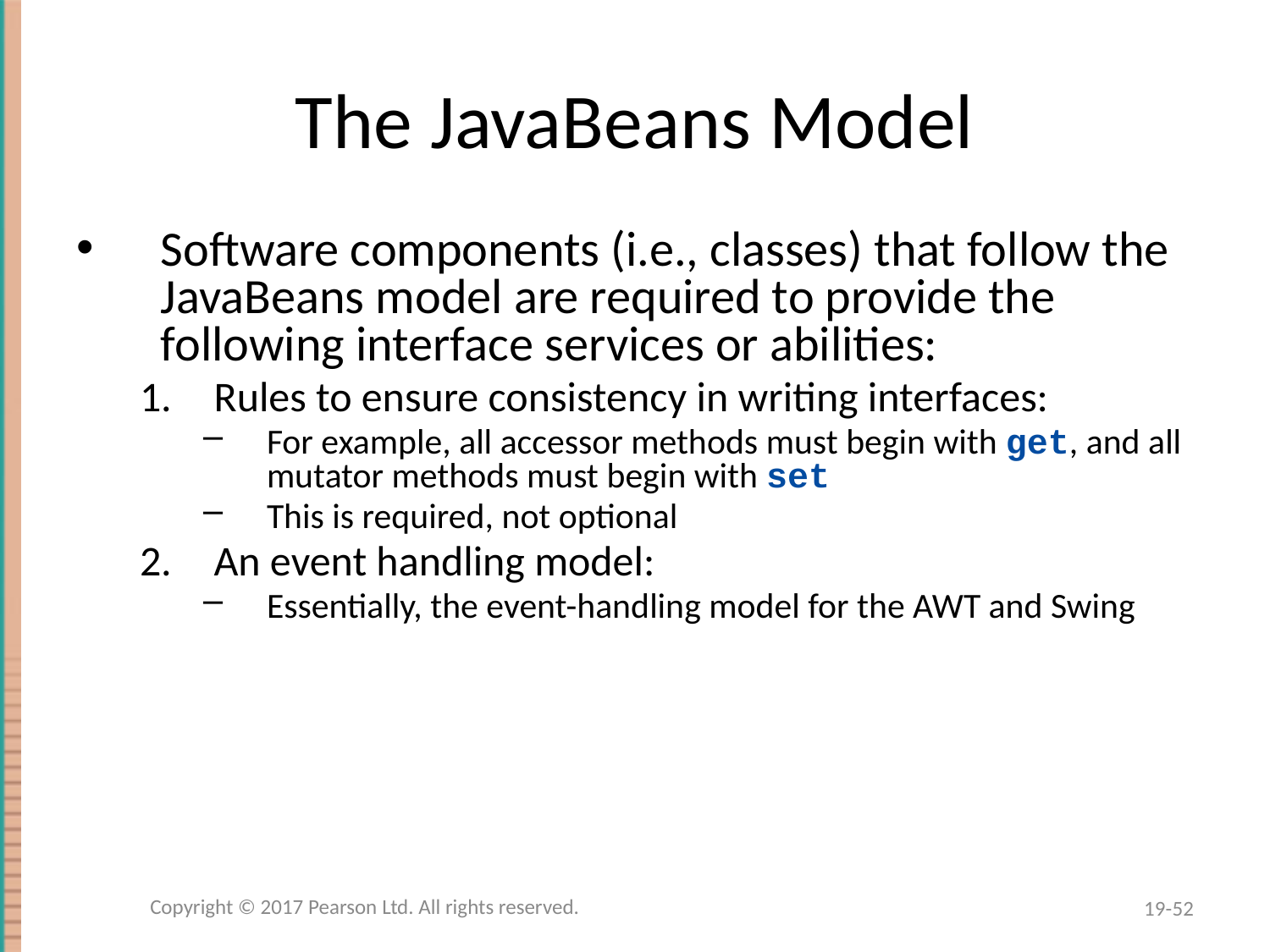

# The JavaBeans Model
Software components (i.e., classes) that follow the JavaBeans model are required to provide the following interface services or abilities:
Rules to ensure consistency in writing interfaces:
For example, all accessor methods must begin with get, and all mutator methods must begin with set
This is required, not optional
An event handling model:
Essentially, the event-handling model for the AWT and Swing
Copyright © 2017 Pearson Ltd. All rights reserved.
19-52